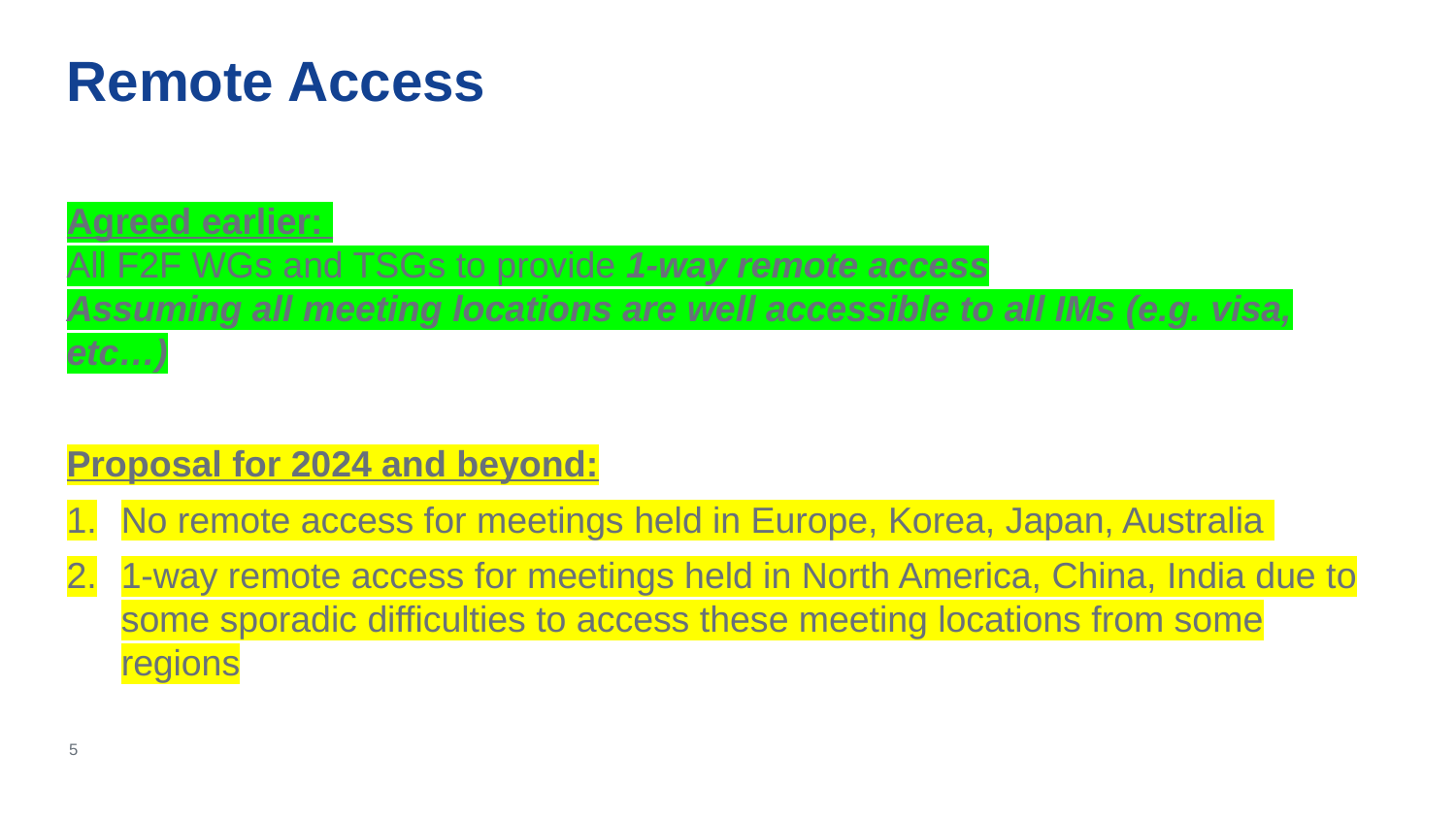

# Remote Access

Agreed earlier:
All F2F WGs and TSGs to provide 1-way remote access
Assuming all meeting locations are well accessible to all IMs (e.g. visa, etc…)

Proposal for 2024 and beyond:
No remote access for meetings held in Europe, Korea, Japan, Australia
1-way remote access for meetings held in North America, China, India due to some sporadic difficulties to access these meeting locations from some regions